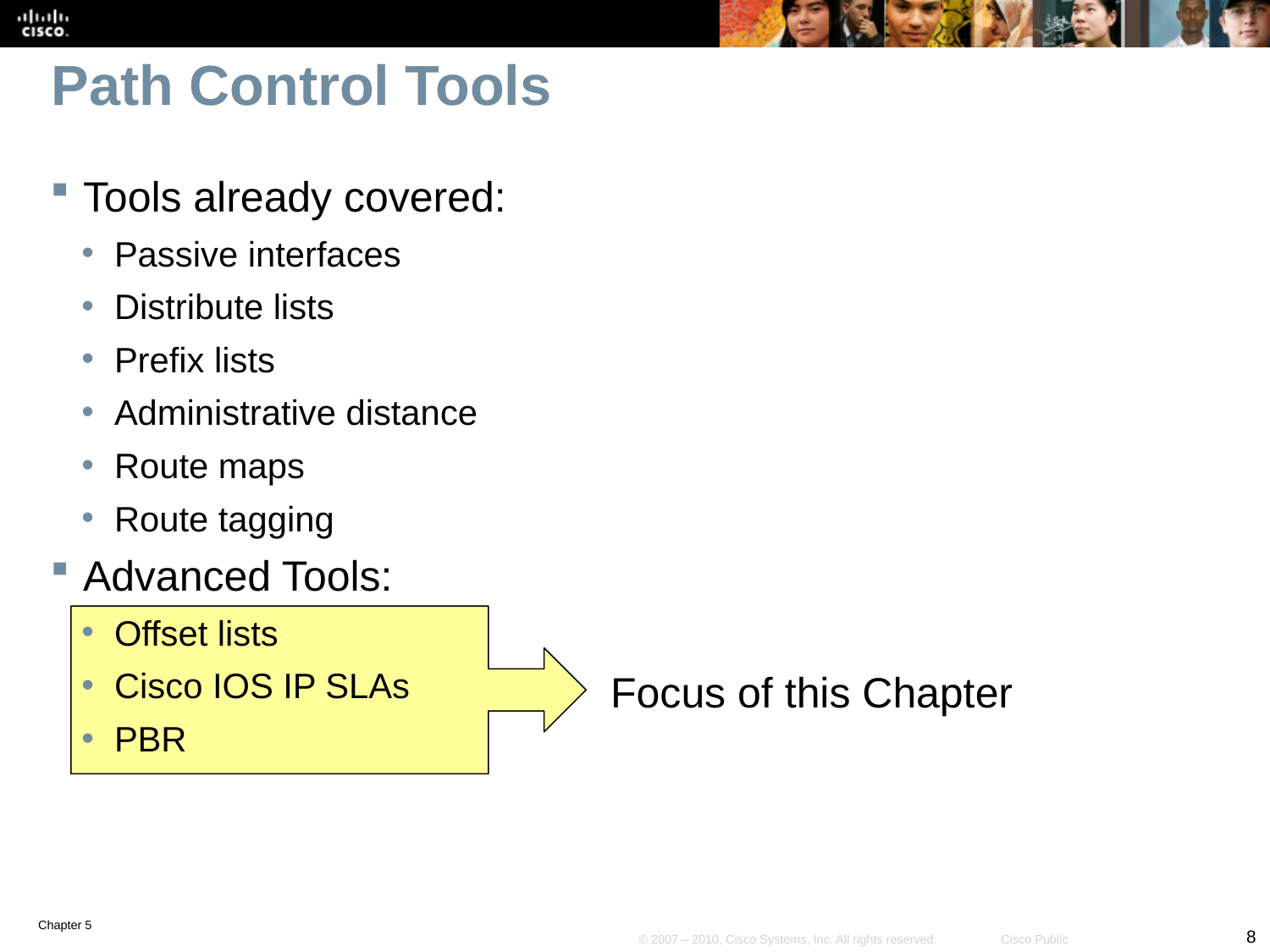

# Path Control Tools
Tools already covered:
Passive interfaces
Distribute lists
Prefix lists
Administrative distance
Route maps
Route tagging
Advanced Tools:
Offset lists
Cisco IOS IP SLAs
PBR

Focus of this Chapter